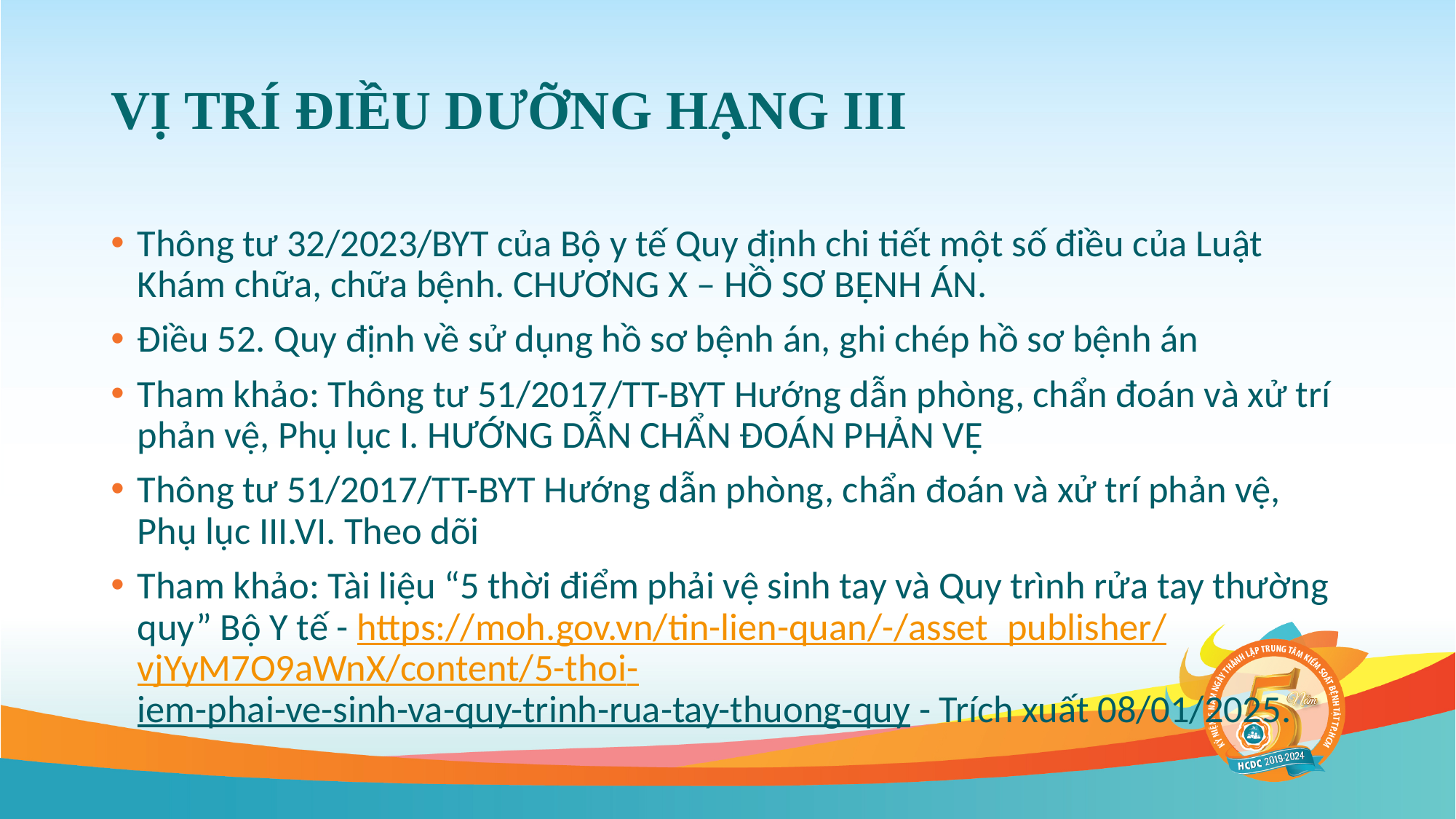

# VỊ TRÍ ĐIỀU DƯỠNG HẠNG III
Thông tư 32/2023/BYT của Bộ y tế Quy định chi tiết một số điều của Luật Khám chữa, chữa bệnh. CHƯƠNG X – HỒ SƠ BỆNH ÁN.
Điều 52. Quy định về sử dụng hồ sơ bệnh án, ghi chép hồ sơ bệnh án
Tham khảo: Thông tư 51/2017/TT-BYT Hướng dẫn phòng, chẩn đoán và xử trí phản vệ, Phụ lục I. HƯỚNG DẪN CHẨN ĐOÁN PHẢN VỆ
Thông tư 51/2017/TT-BYT Hướng dẫn phòng, chẩn đoán và xử trí phản vệ, Phụ lục III.VI. Theo dõi
Tham khảo: Tài liệu “5 thời điểm phải vệ sinh tay và Quy trình rửa tay thường quy” Bộ Y tế - https://moh.gov.vn/tin-lien-quan/-/asset_publisher/vjYyM7O9aWnX/content/5-thoi-iem-phai-ve-sinh-va-quy-trinh-rua-tay-thuong-quy - Trích xuất 08/01/2025.